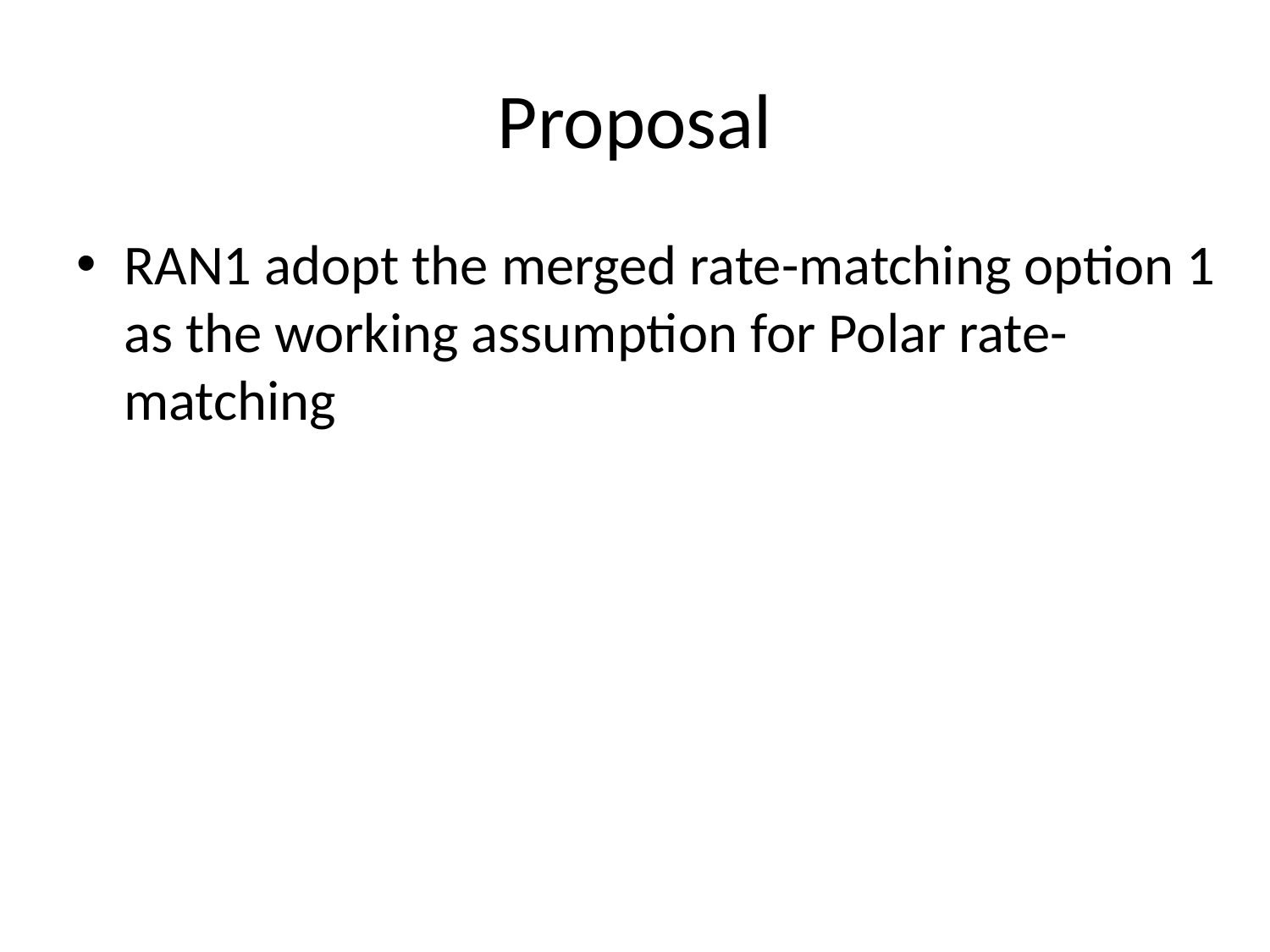

# Proposal
RAN1 adopt the merged rate-matching option 1 as the working assumption for Polar rate-matching